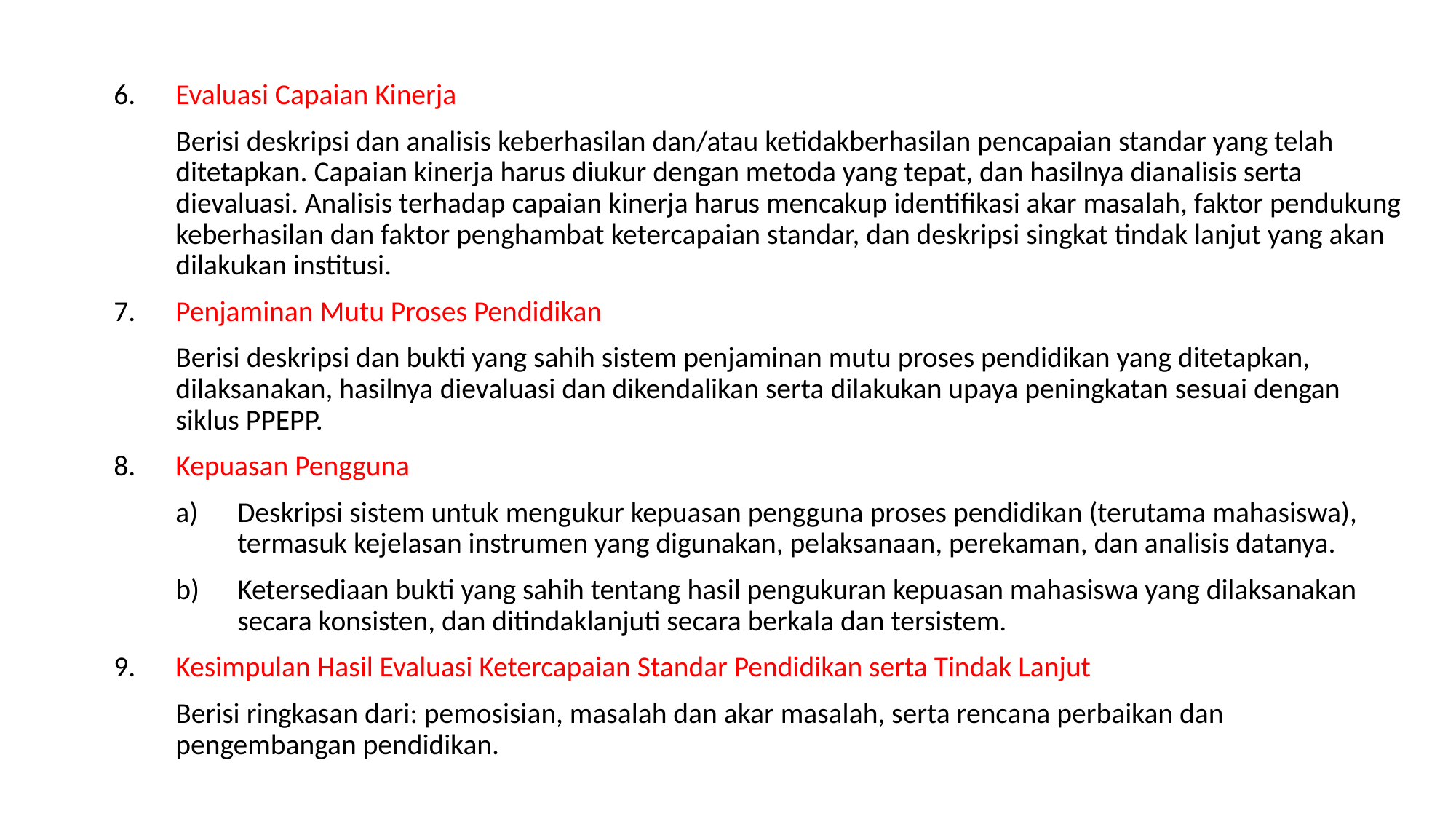

6. 	Evaluasi Capaian Kinerja
Berisi deskripsi dan analisis keberhasilan dan/atau ketidakberhasilan pencapaian standar yang telah ditetapkan. Capaian kinerja harus diukur dengan metoda yang tepat, dan hasilnya dianalisis serta dievaluasi. Analisis terhadap capaian kinerja harus mencakup identifikasi akar masalah, faktor pendukung keberhasilan dan faktor penghambat ketercapaian standar, dan deskripsi singkat tindak lanjut yang akan dilakukan institusi.
7. 	Penjaminan Mutu Proses Pendidikan
Berisi deskripsi dan bukti yang sahih sistem penjaminan mutu proses pendidikan yang ditetapkan, dilaksanakan, hasilnya dievaluasi dan dikendalikan serta dilakukan upaya peningkatan sesuai dengan siklus PPEPP.
8. 	Kepuasan Pengguna
Deskripsi sistem untuk mengukur kepuasan pengguna proses pendidikan (terutama mahasiswa), termasuk kejelasan instrumen yang digunakan, pelaksanaan, perekaman, dan analisis datanya.
Ketersediaan bukti yang sahih tentang hasil pengukuran kepuasan mahasiswa yang dilaksanakan secara konsisten, dan ditindaklanjuti secara berkala dan tersistem.
9. 	Kesimpulan Hasil Evaluasi Ketercapaian Standar Pendidikan serta Tindak Lanjut
Berisi ringkasan dari: pemosisian, masalah dan akar masalah, serta rencana perbaikan dan pengembangan pendidikan.